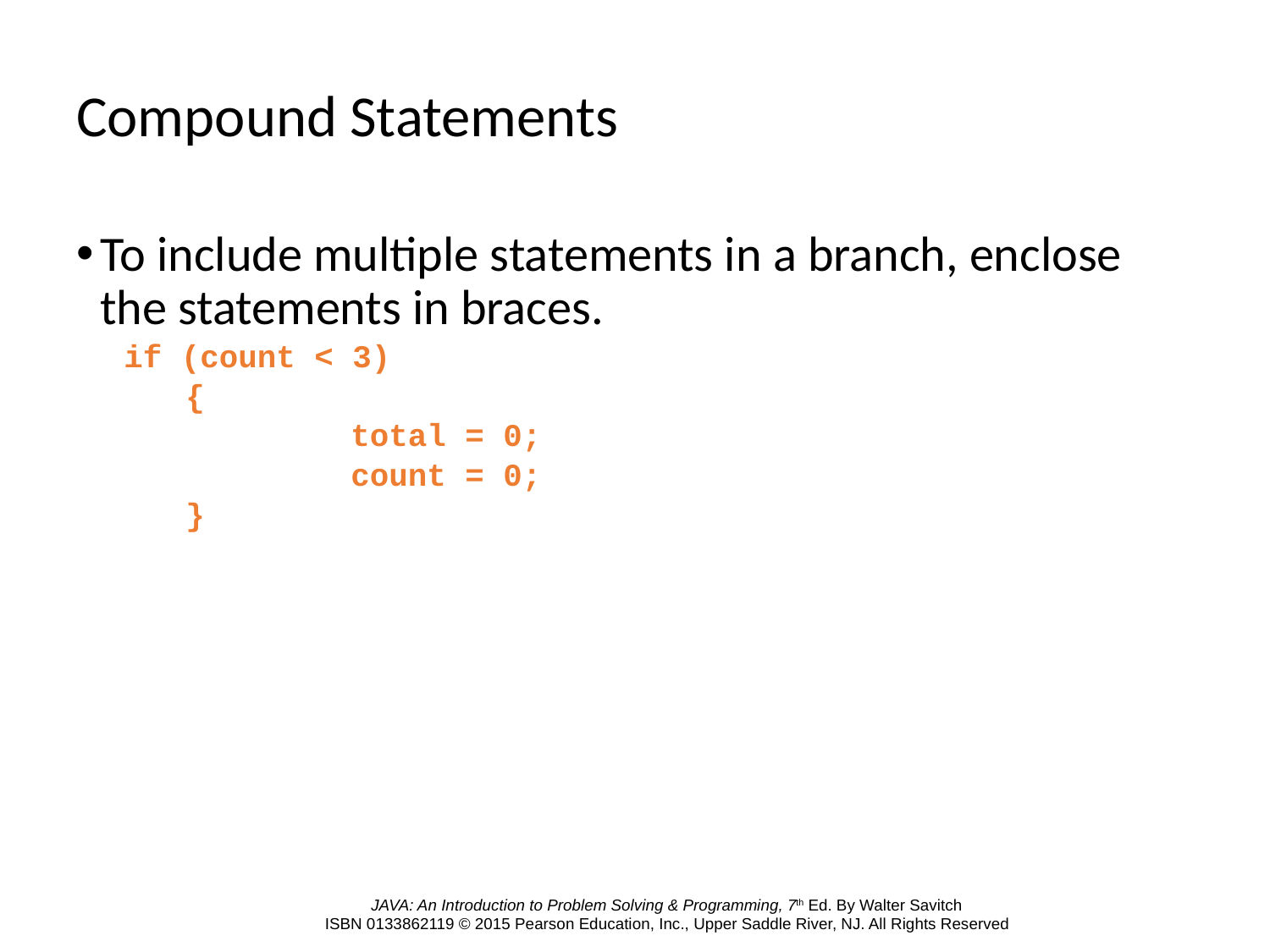

# Compound Statements
To include multiple statements in a branch, enclose the statements in braces.
if (count < 3)
	  {
		    total = 0;
		    count = 0;
	  }